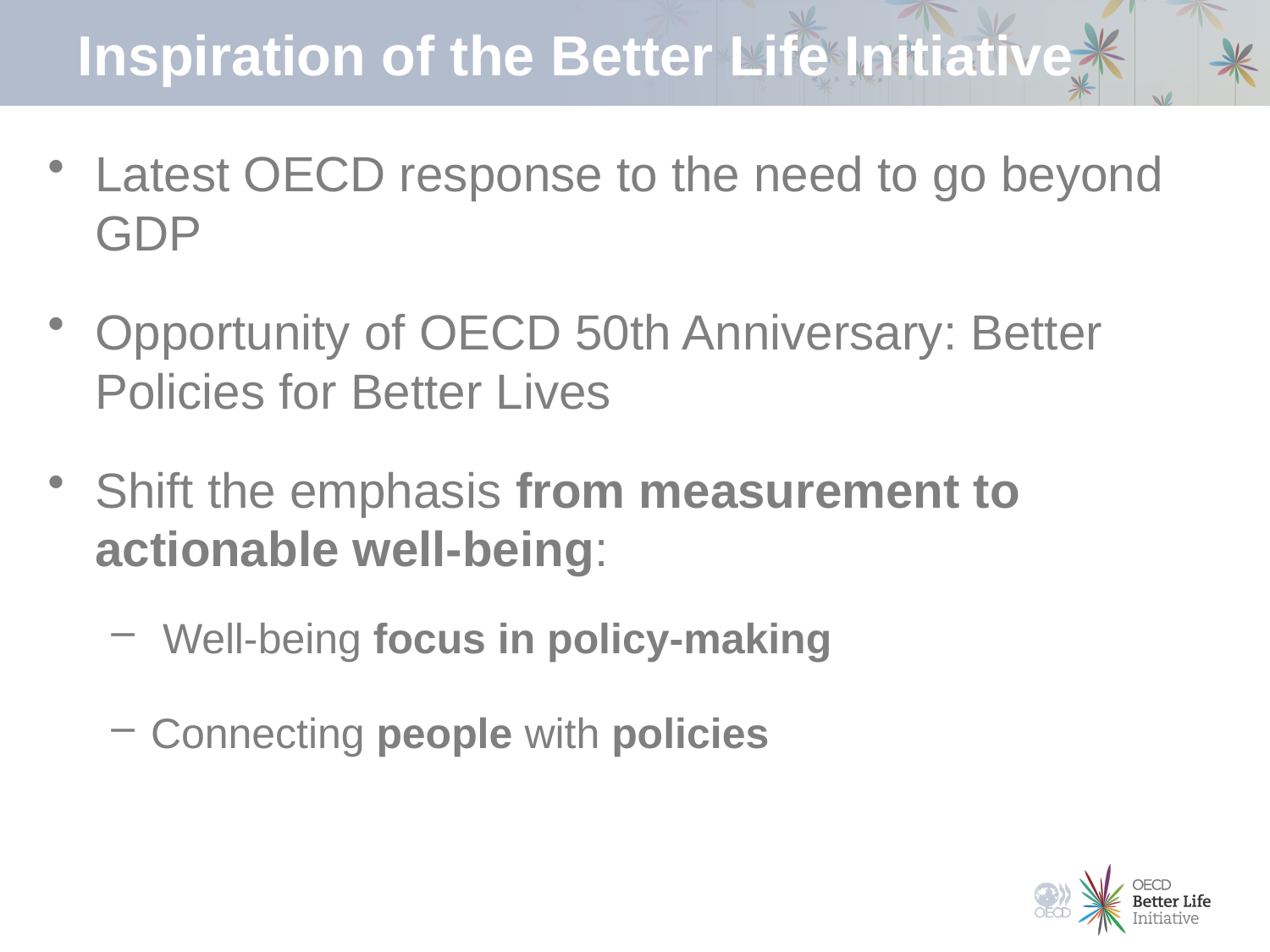

# Inspiration of the Better Life Initiative
Latest OECD response to the need to go beyond GDP

Opportunity of OECD 50th Anniversary: Better Policies for Better Lives

Shift the emphasis from measurement to actionable well-being:

 Well-being focus in policy-making

Connecting people with policies